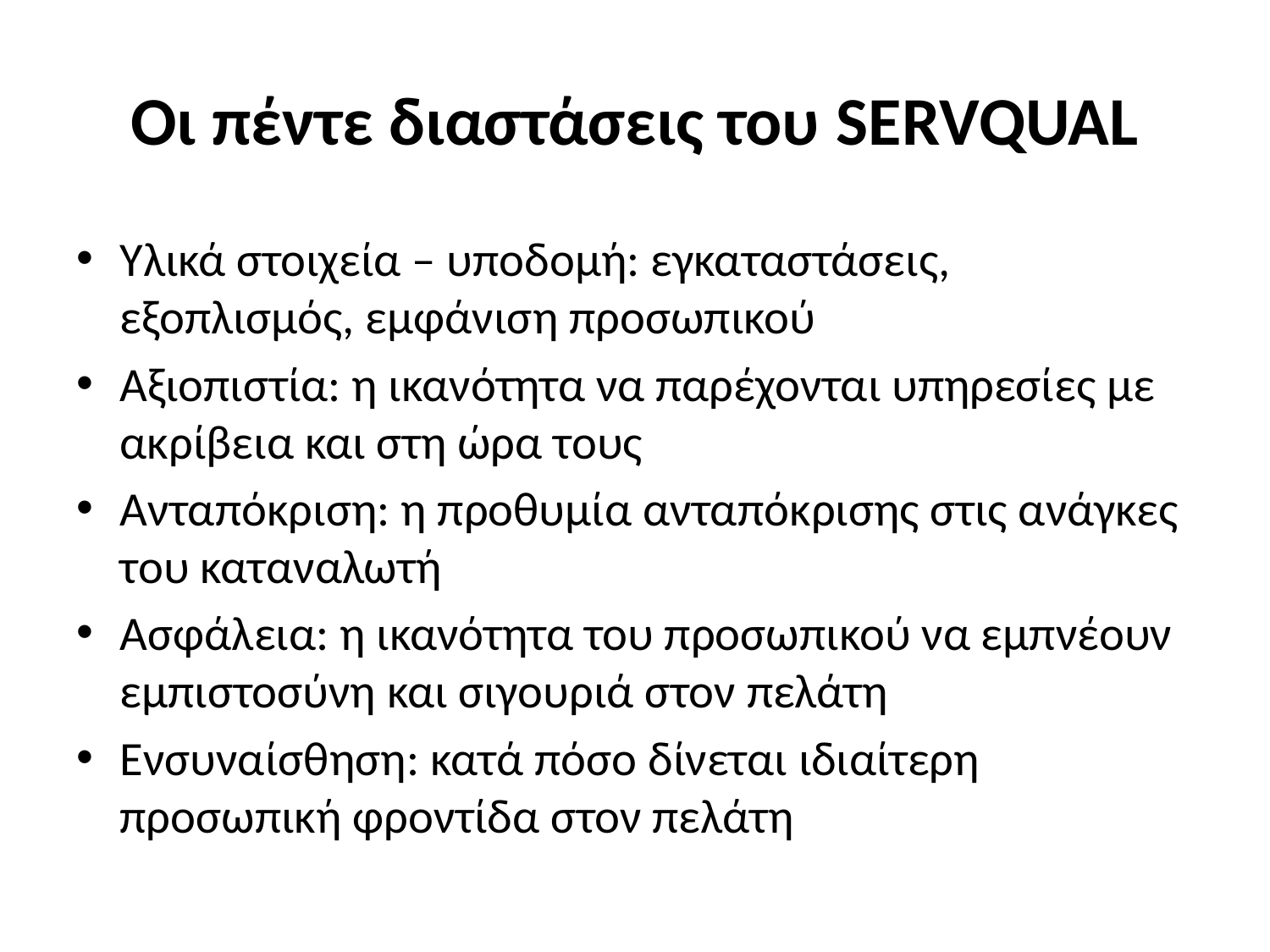

# Οι πέντε διαστάσεις του SERVQUAL
Υλικά στοιχεία – υποδομή: εγκαταστάσεις, εξοπλισμός, εμφάνιση προσωπικού
Αξιοπιστία: η ικανότητα να παρέχονται υπηρεσίες με ακρίβεια και στη ώρα τους
Ανταπόκριση: η προθυμία ανταπόκρισης στις ανάγκες του καταναλωτή
Ασφάλεια: η ικανότητα του προσωπικού να εμπνέουν εμπιστοσύνη και σιγουριά στον πελάτη
Ενσυναίσθηση: κατά πόσο δίνεται ιδιαίτερη προσωπική φροντίδα στον πελάτη